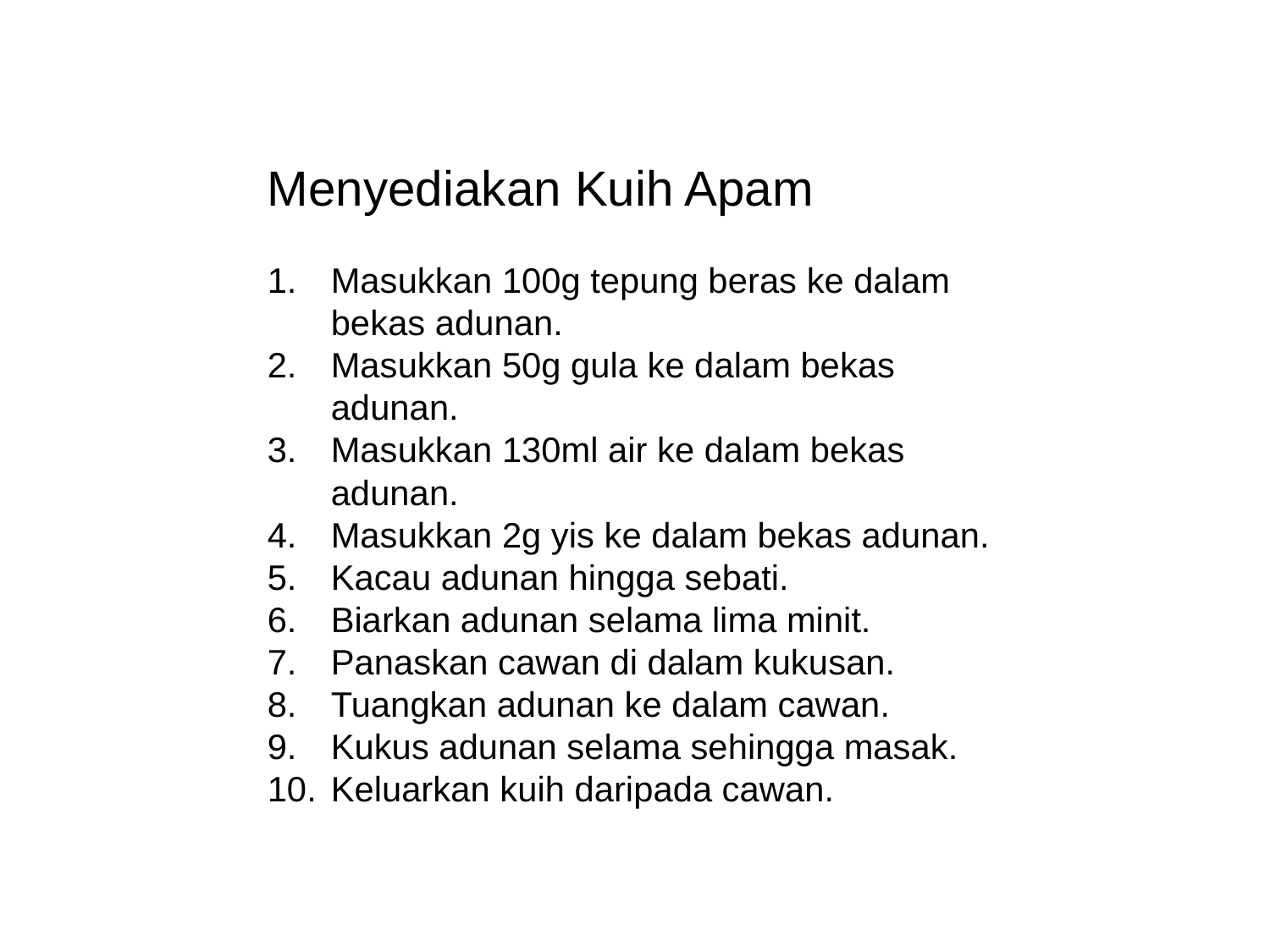

Menyediakan Kuih Apam

Masukkan 100g tepung beras ke dalam bekas adunan.
Masukkan 50g gula ke dalam bekas adunan.
Masukkan 130ml air ke dalam bekas adunan.
Masukkan 2g yis ke dalam bekas adunan.
Kacau adunan hingga sebati.
Biarkan adunan selama lima minit.
Panaskan cawan di dalam kukusan.
Tuangkan adunan ke dalam cawan.
Kukus adunan selama sehingga masak.
Keluarkan kuih daripada cawan.